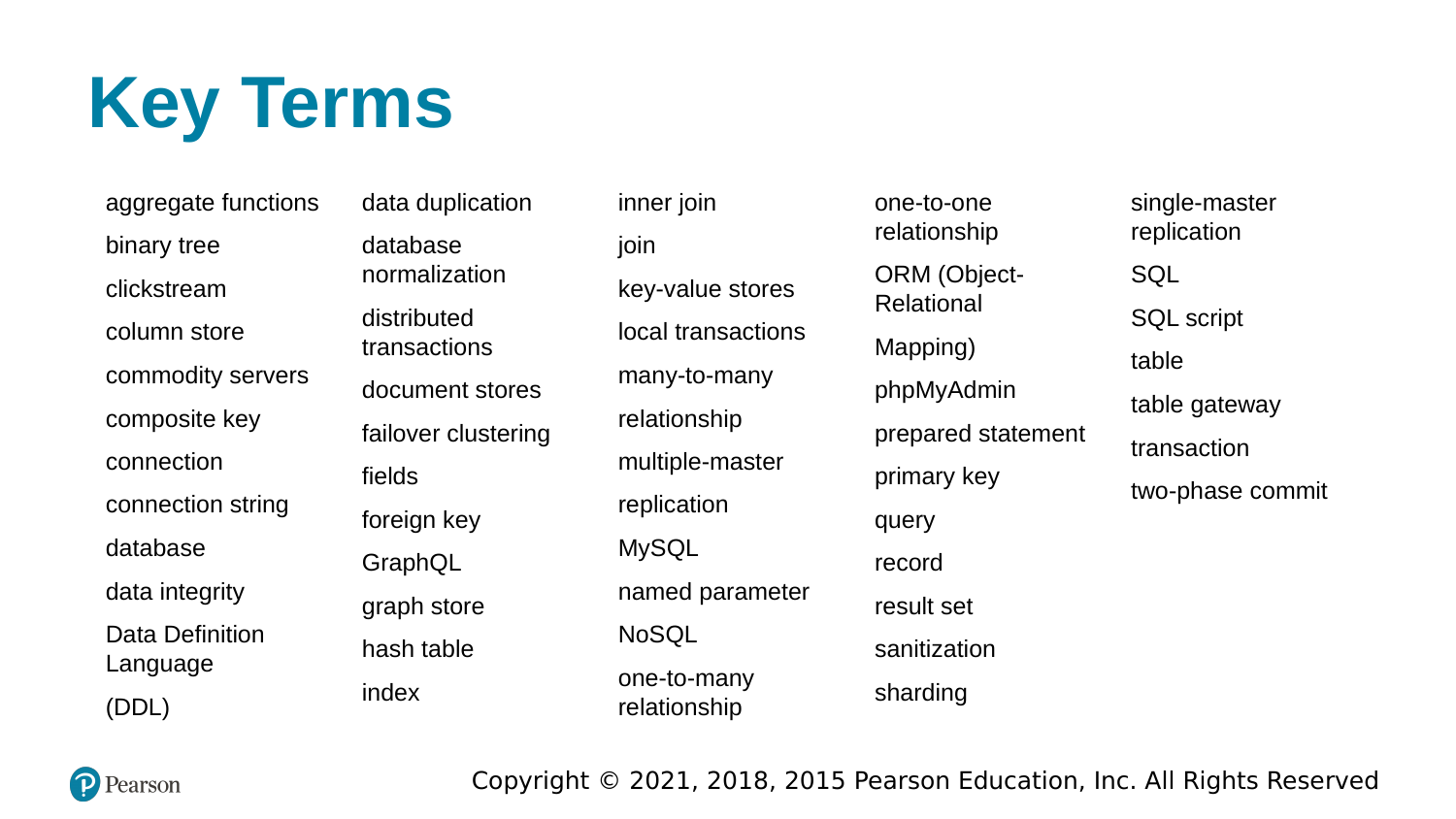

# Key Terms
aggregate functions
binary tree
clickstream
column store
commodity servers
composite key
connection
connection string
database
data integrity
Data Definition Language
(DDL)
data duplication
database normalization
distributed transactions
document stores
failover clustering
fields
foreign key
GraphQL
graph store
hash table
index
inner join
join
key-value stores
local transactions
many-to-many
relationship
multiple-master
replication
MySQL
named parameter
NoSQL
one-to-many relationship
one-to-one relationship
ORM (Object-Relational
Mapping)
phpMyAdmin
prepared statement
primary key
query
record
result set
sanitization
sharding
single-master replication
SQL
SQL script
table
table gateway
transaction
two-phase commit